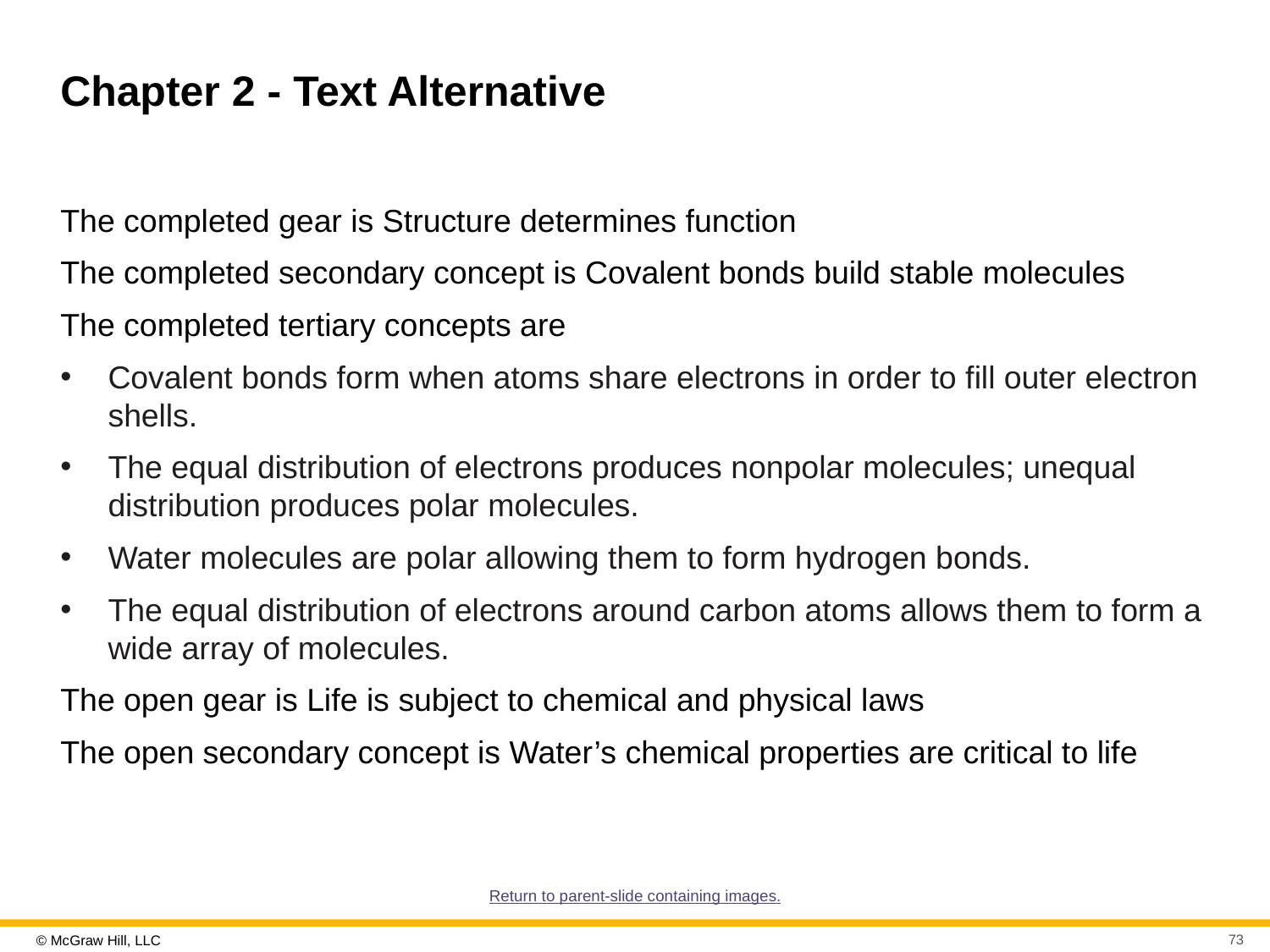

# Chapter 2 - Text Alternative
The completed gear is Structure determines function
The completed secondary concept is Covalent bonds build stable molecules
The completed tertiary concepts are
Covalent bonds form when atoms share electrons in order to fill outer electron shells.
The equal distribution of electrons produces nonpolar molecules; unequal distribution produces polar molecules.
Water molecules are polar allowing them to form hydrogen bonds.
The equal distribution of electrons around carbon atoms allows them to form a wide array of molecules.
The open gear is Life is subject to chemical and physical laws
The open secondary concept is Water’s chemical properties are critical to life
Return to parent-slide containing images.
73